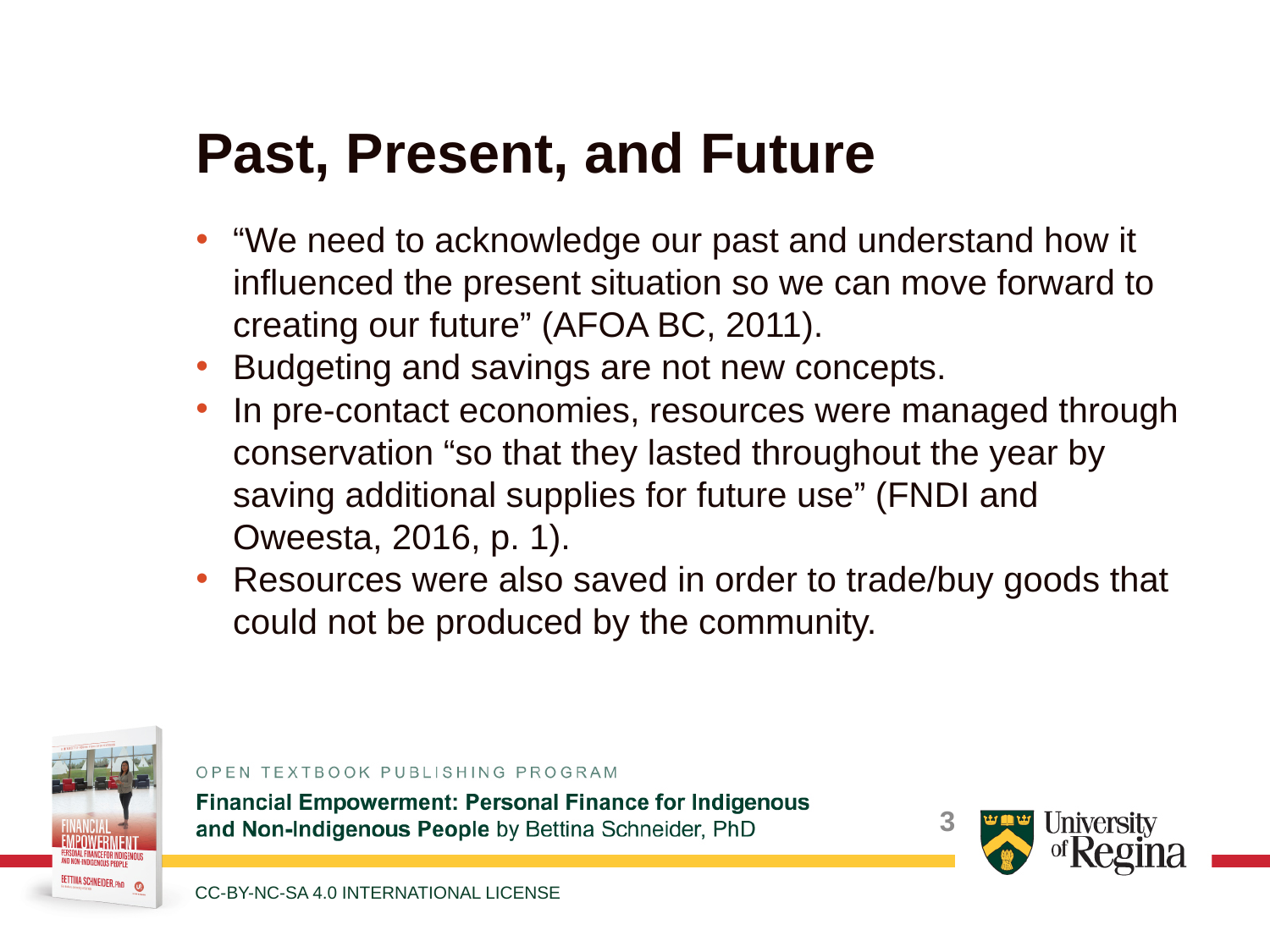

# Past, Present, and Future
“We need to acknowledge our past and understand how it influenced the present situation so we can move forward to creating our future” (AFOA BC, 2011).
Budgeting and savings are not new concepts.
In pre-contact economies, resources were managed through conservation “so that they lasted throughout the year by saving additional supplies for future use” (FNDI and Oweesta, 2016, p. 1).
Resources were also saved in order to trade/buy goods that could not be produced by the community.

3
CC-BY-NC-SA 4.0 INTERNATIONAL LICENSE